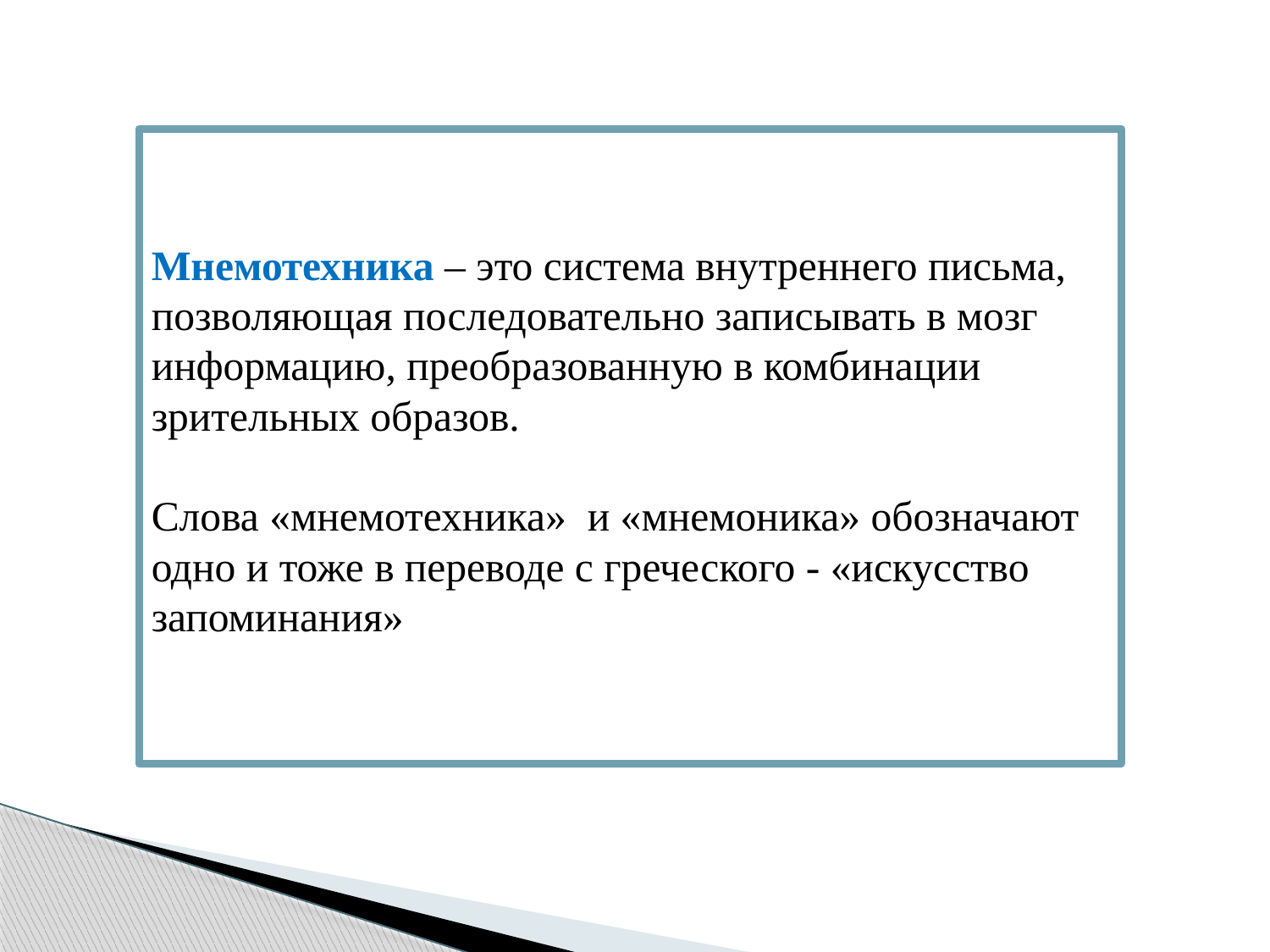

# Мнемотехника – это система внутреннего письма, позволяющая последовательно записывать в мозг информацию, преобразованную в комбинации зрительных образов. Слова «мнемотехника»  и «мнемоника» обозначают одно и тоже в переводе с греческого - «искусство запоминания»